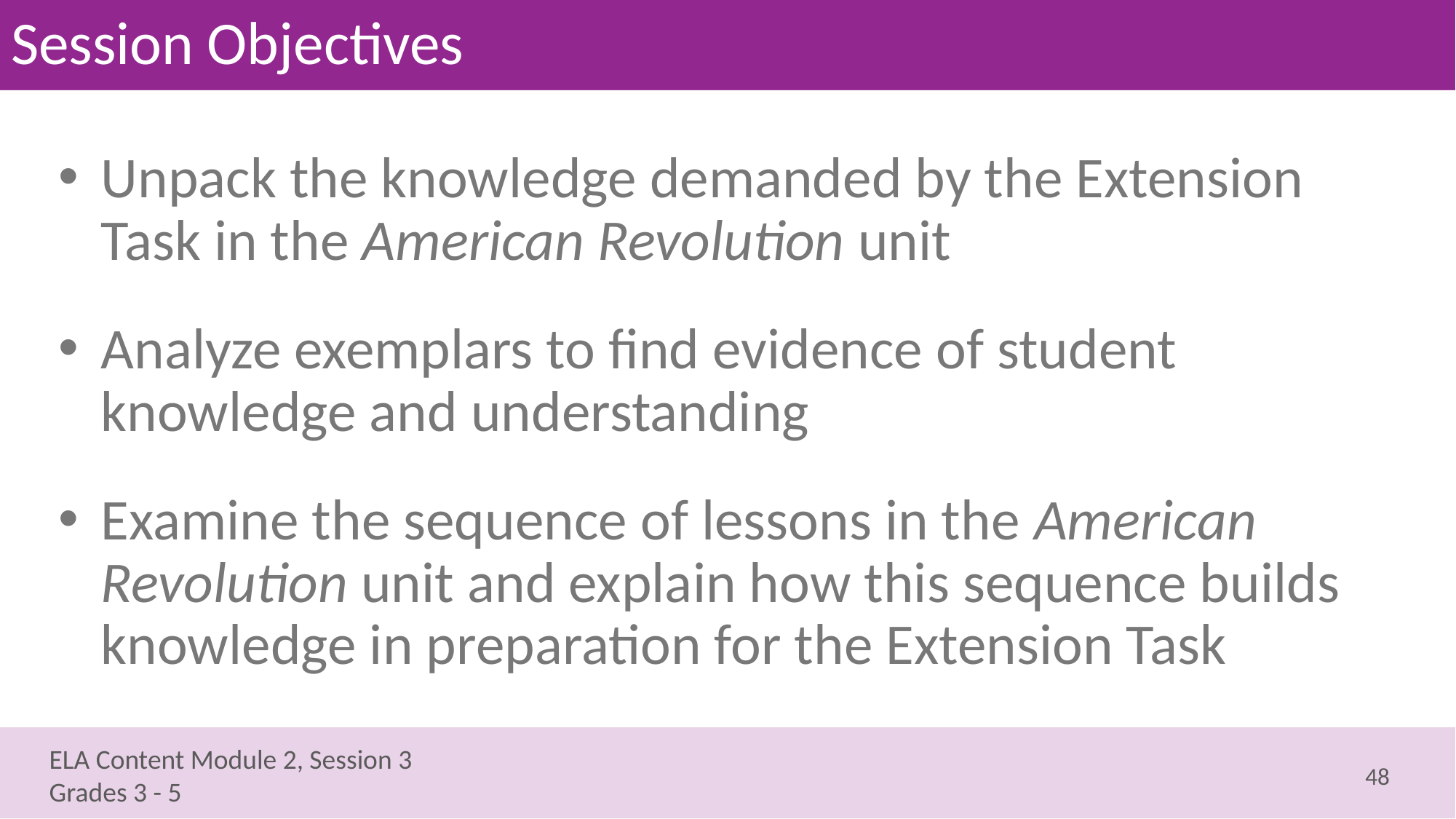

# Session Objectives
Unpack the knowledge demanded by the Extension Task in the American Revolution unit

Analyze exemplars to find evidence of student knowledge and understanding

Examine the sequence of lessons in the American Revolution unit and explain how this sequence builds knowledge in preparation for the Extension Task
48